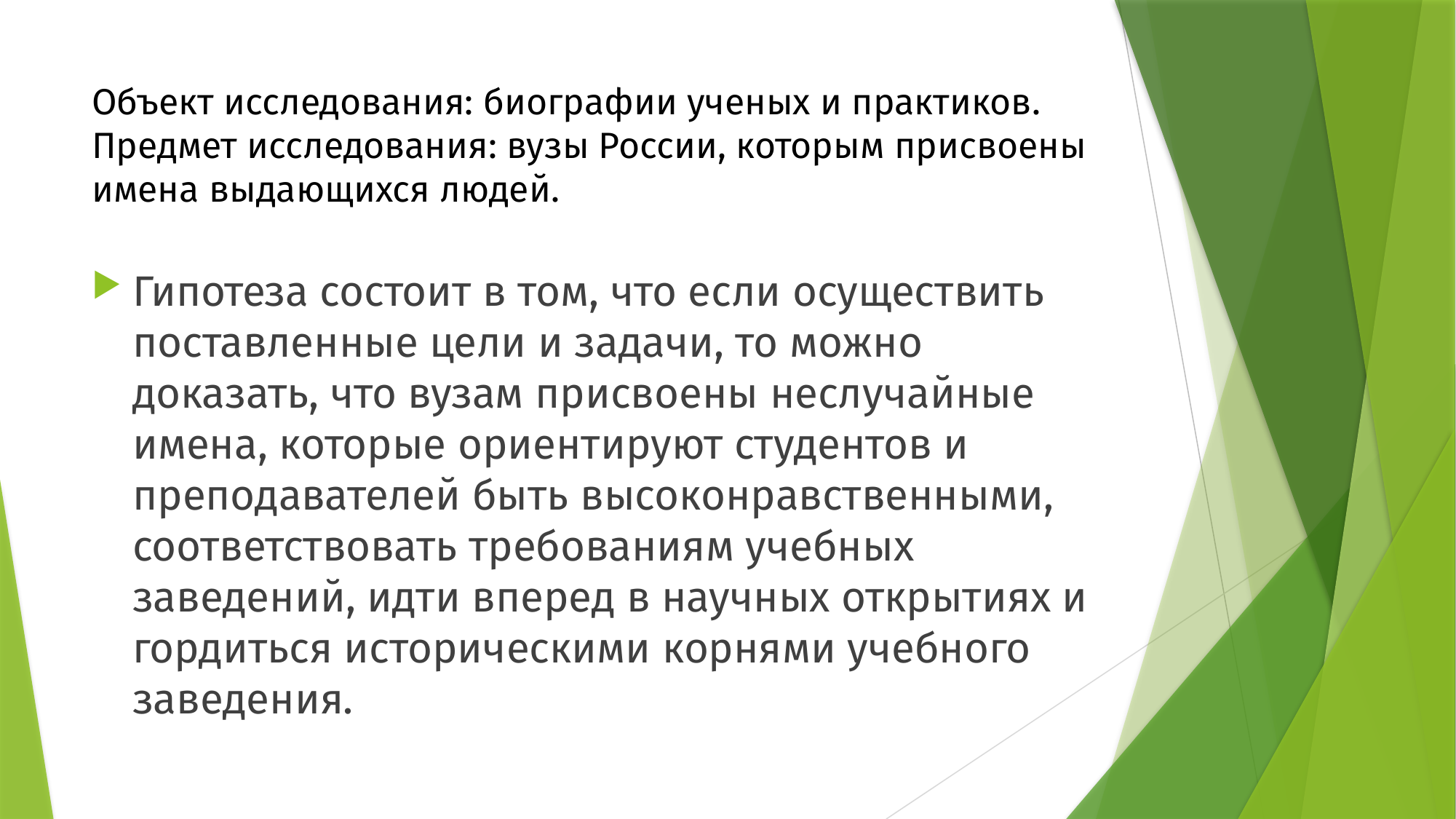

# Объект исследования: биографии ученых и практиков. Предмет исследования: вузы России, которым присвоены имена выдающихся людей.
Гипотеза состоит в том, что если осуществить поставленные цели и задачи, то можно доказать, что вузам присвоены неслучайные имена, которые ориентируют студентов и преподавателей быть высоконравственными, соответствовать требованиям учебных заведений, идти вперед в научных открытиях и гордиться историческими корнями учебного заведения.